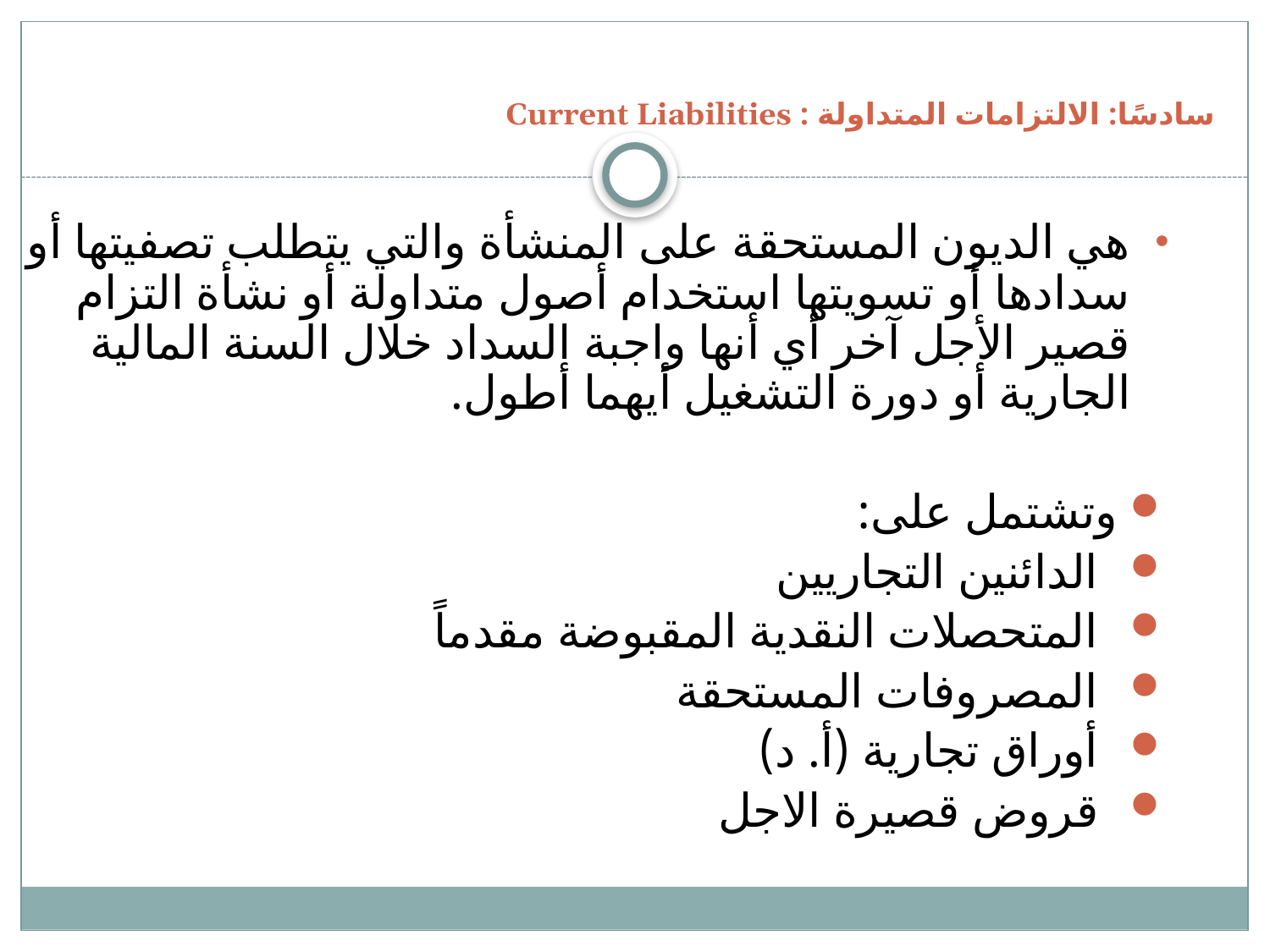

# سادسًا: الالتزامات المتداولة : Current Liabilities
هي الديون المستحقة على المنشأة والتي يتطلب تصفيتها أو سدادها أو تسويتها استخدام أصول متداولة أو نشأة التزام قصير الأجل آخر أي أنها واجبة السداد خلال السنة المالية الجارية أو دورة التشغيل أيهما أطول.

 وتشتمل على:
الدائنين التجاريين
المتحصلات النقدية المقبوضة مقدماً
المصروفات المستحقة
أوراق تجارية (أ. د)
قروض قصيرة الاجل